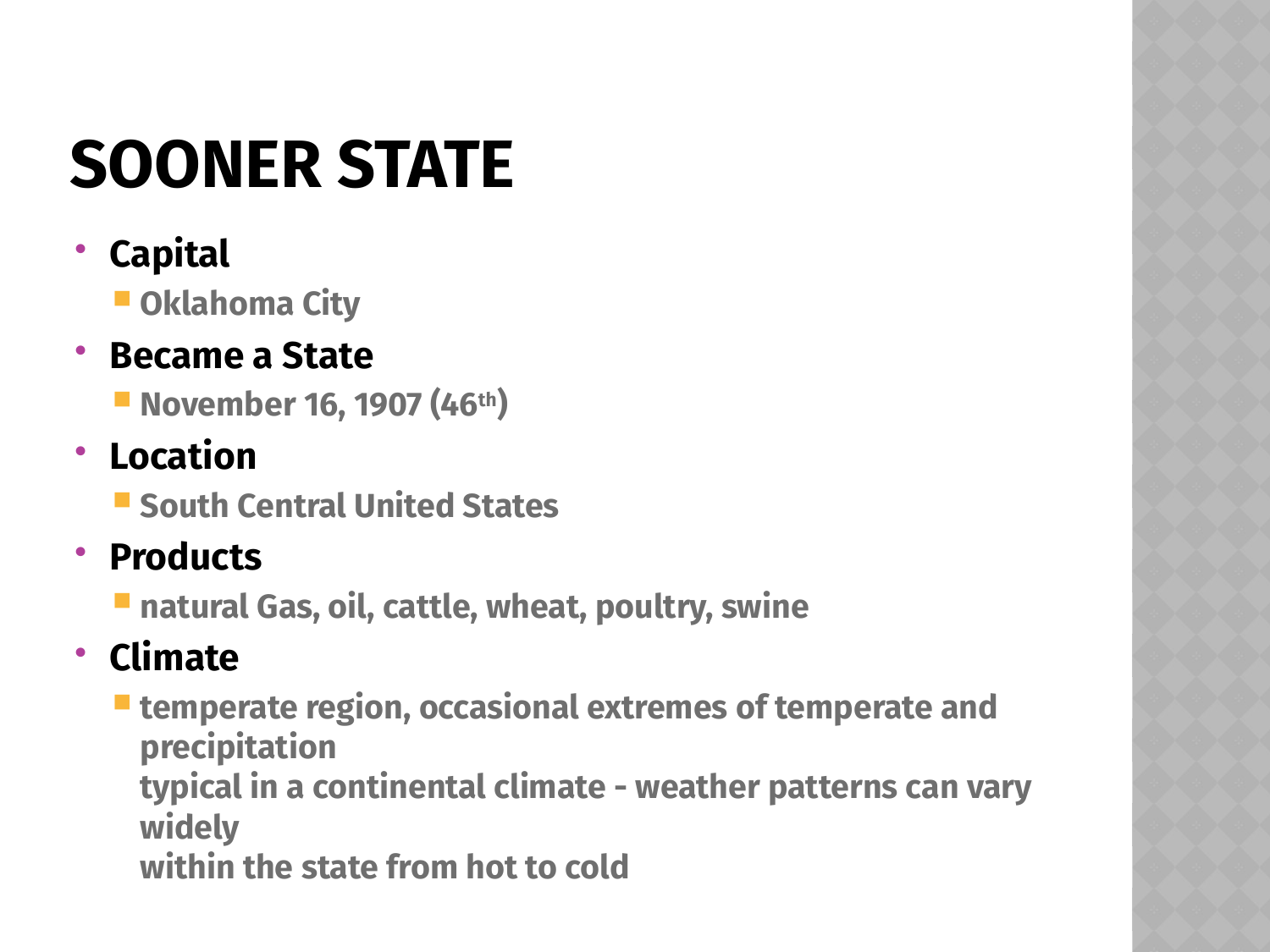

# sooner state
Capital
Oklahoma City
Became a State
November 16, 1907 (46th)
Location
South Central United States
Products
natural Gas, oil, cattle, wheat, poultry, swine
Climate
temperate region, occasional extremes of temperate and precipitation
typical in a continental climate - weather patterns can vary widely
within the state from hot to cold